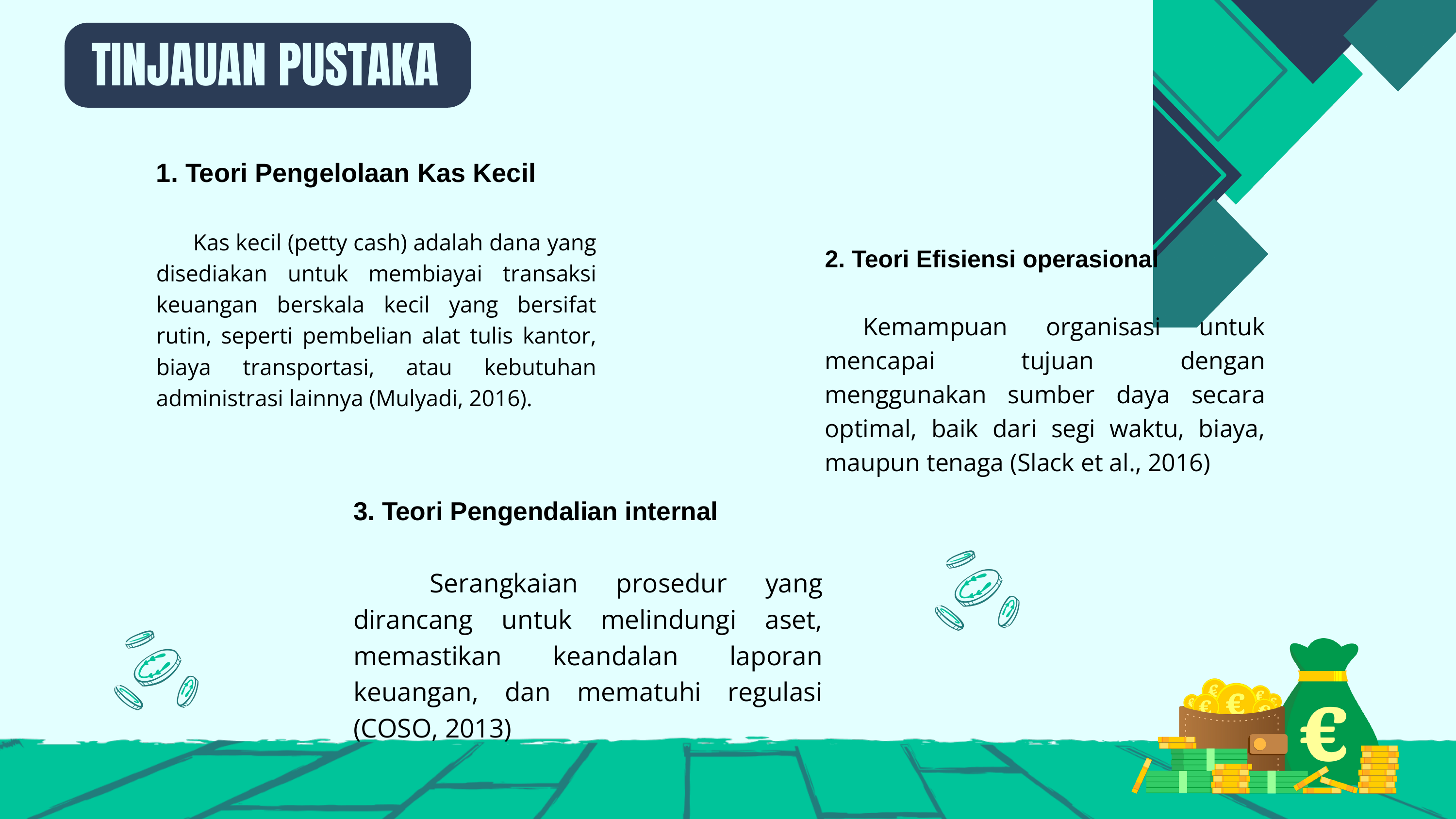

TINJAUAN PUSTAKA
1. Teori Pengelolaan Kas Kecil

      Kas kecil (petty cash) adalah dana yang disediakan untuk membiayai transaksi keuangan berskala kecil yang bersifat rutin, seperti pembelian alat tulis kantor, biaya transportasi, atau kebutuhan administrasi lainnya (Mulyadi, 2016).
2. Teori Efisiensi operasional

 Kemampuan organisasi untuk mencapai tujuan dengan menggunakan sumber daya secara optimal, baik dari segi waktu, biaya, maupun tenaga (Slack et al., 2016)
3. Teori Pengendalian internal

  Serangkaian prosedur yang dirancang untuk melindungi aset, memastikan keandalan laporan keuangan, dan mematuhi regulasi (COSO, 2013)